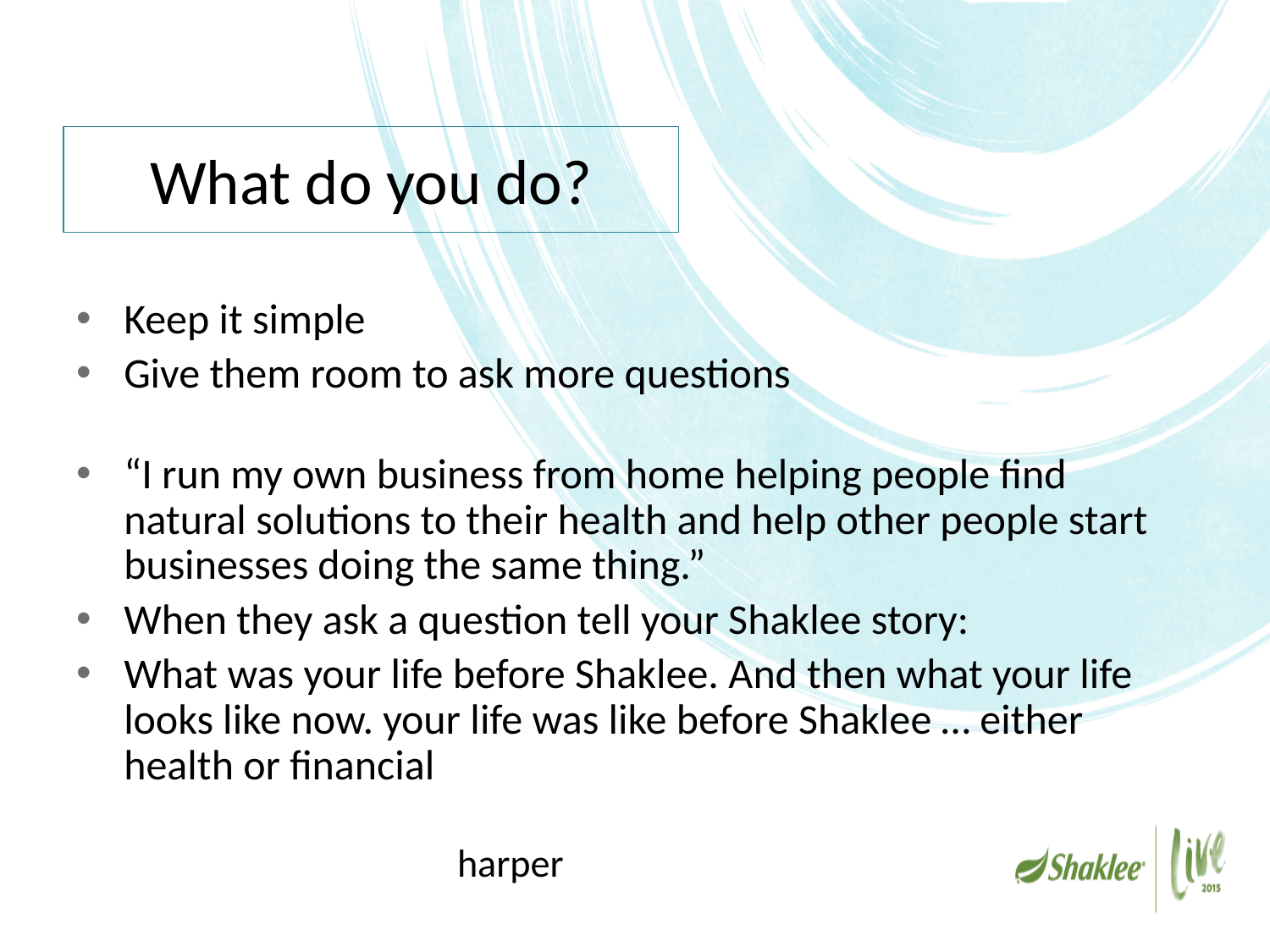

# What do you do?
Keep it simple
Give them room to ask more questions
“I run my own business from home helping people find natural solutions to their health and help other people start businesses doing the same thing.”
When they ask a question tell your Shaklee story:
What was your life before Shaklee. And then what your life looks like now. your life was like before Shaklee … either health or financial
											harper